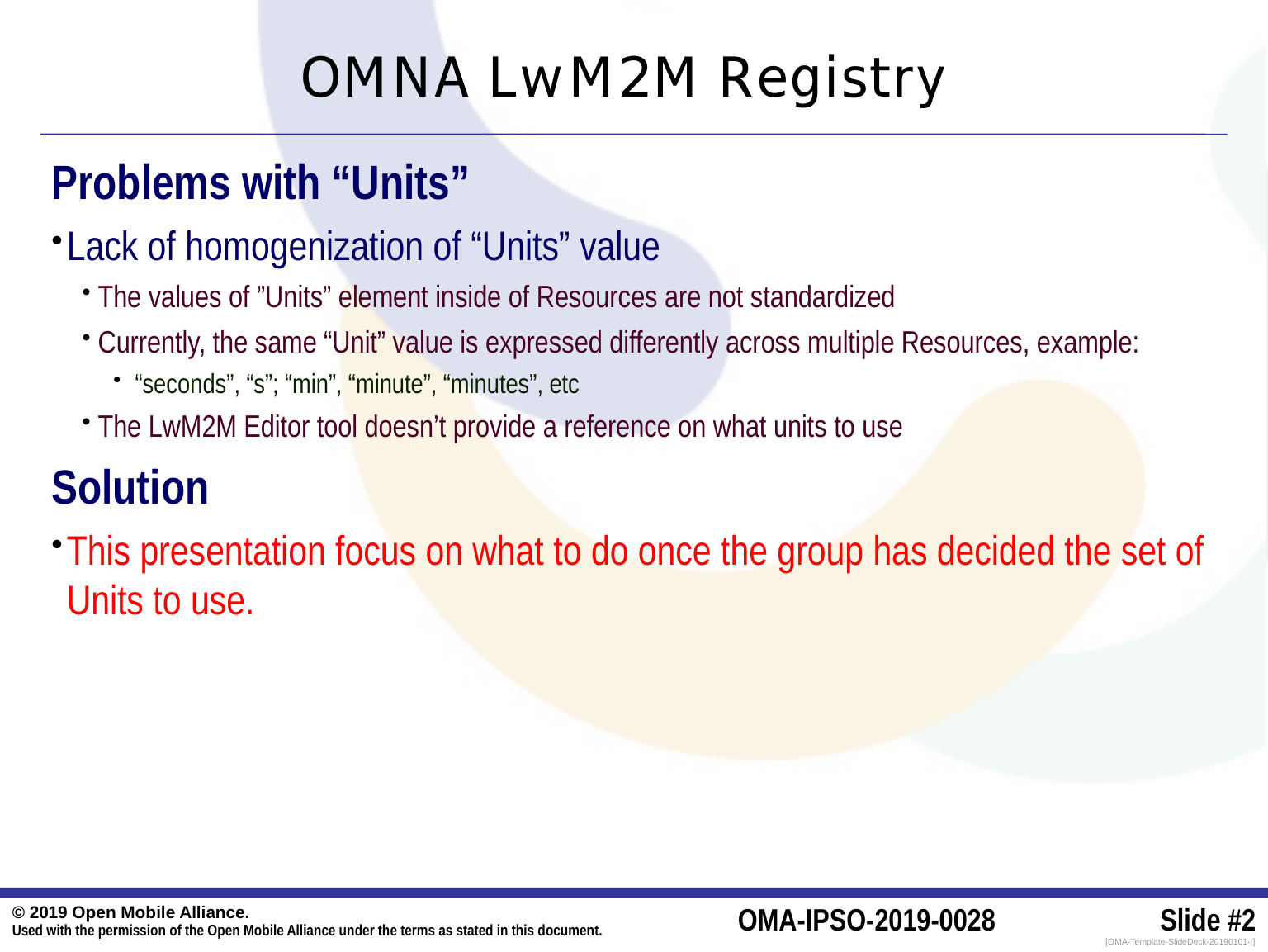

# OMNA LwM2M Registry
Problems with “Units”
Lack of homogenization of “Units” value
The values of ”Units” element inside of Resources are not standardized
Currently, the same “Unit” value is expressed differently across multiple Resources, example:
 “seconds”, “s”; “min”, “minute”, “minutes”, etc
The LwM2M Editor tool doesn’t provide a reference on what units to use
Solution
This presentation focus on what to do once the group has decided the set of Units to use.